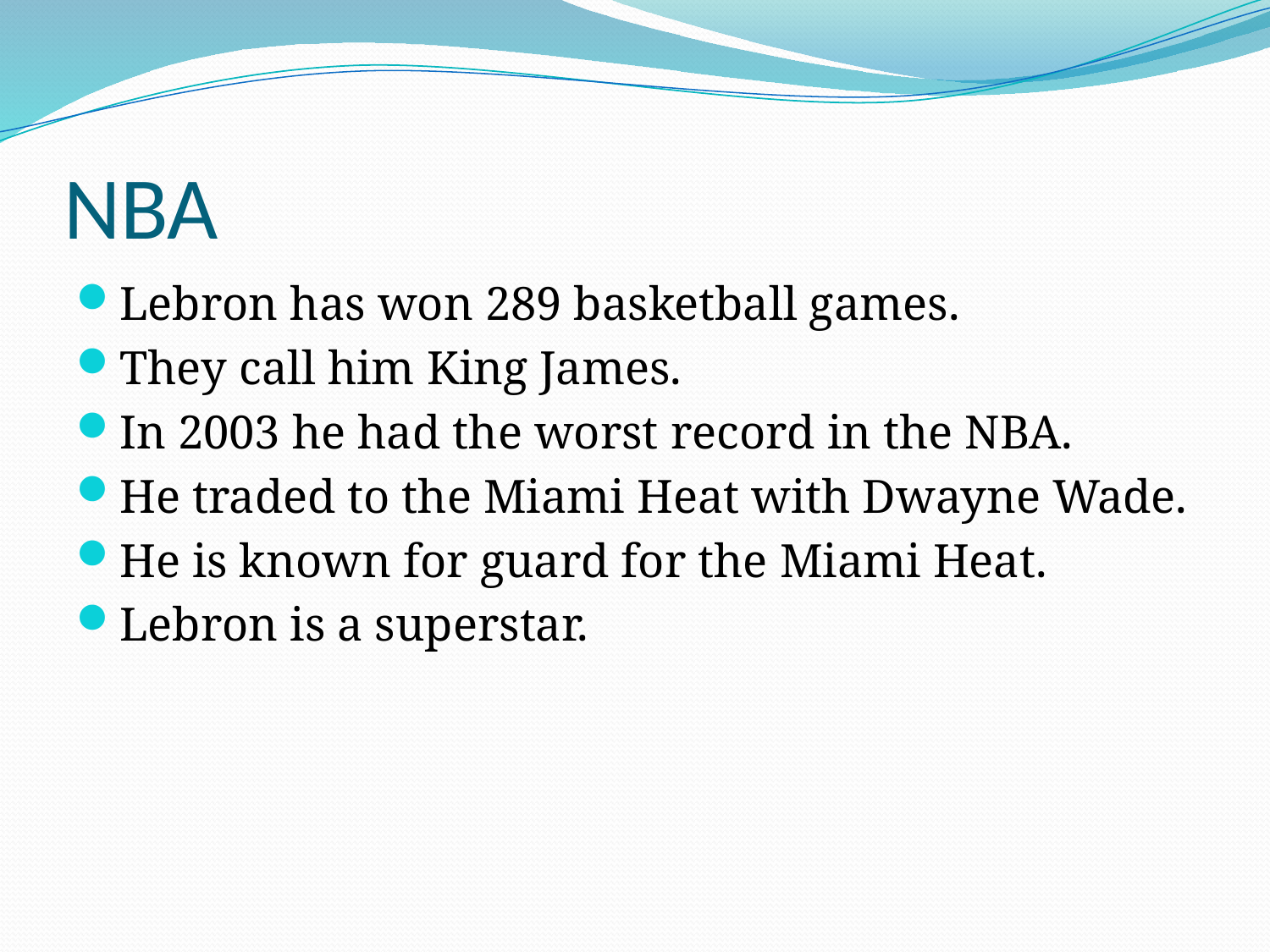

# NBA
Lebron has won 289 basketball games.
They call him King James.
In 2003 he had the worst record in the NBA.
He traded to the Miami Heat with Dwayne Wade.
He is known for guard for the Miami Heat.
Lebron is a superstar.